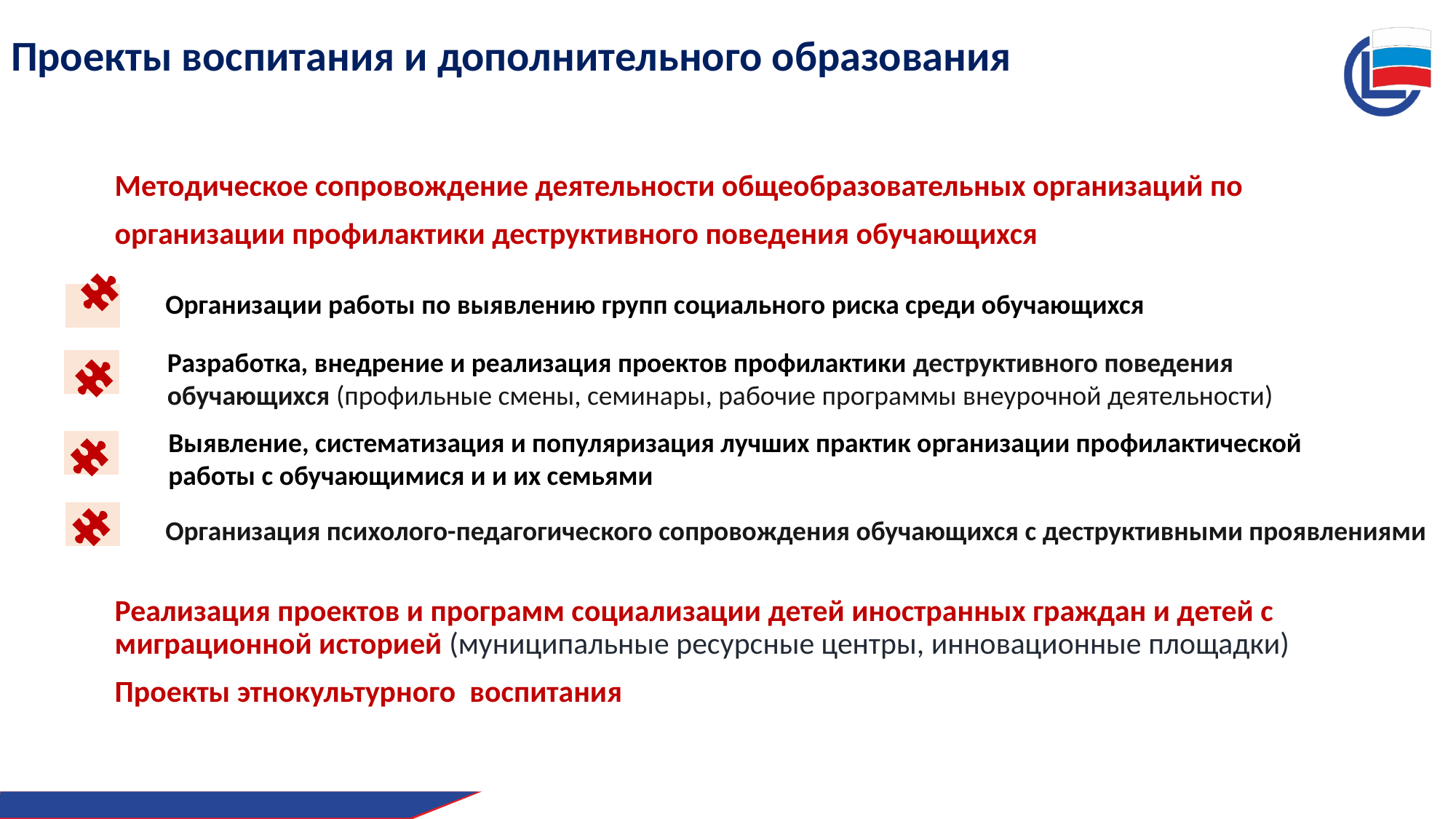

Проекты воспитания и дополнительного образования
Методическое сопровождение деятельности общеобразовательных организаций по
организации профилактики деструктивного поведения обучающихся

Реализация проектов и программ социализации детей иностранных граждан и детей с миграционной историей (муниципальные ресурсные центры, инновационные площадки)
Проекты этнокультурного  воспитания

Организации работы по выявлению групп социального риска среди обучающихся
Разработка, внедрение и реализация проектов профилактики деструктивного поведения обучающихся (профильные смены, семинары, рабочие программы внеурочной деятельности)

Выявление, систематизация и популяризация лучших практик организации профилактической работы с обучающимися и и их семьями

Организация психолого-педагогического сопровождения обучающихся с деструктивными проявлениями